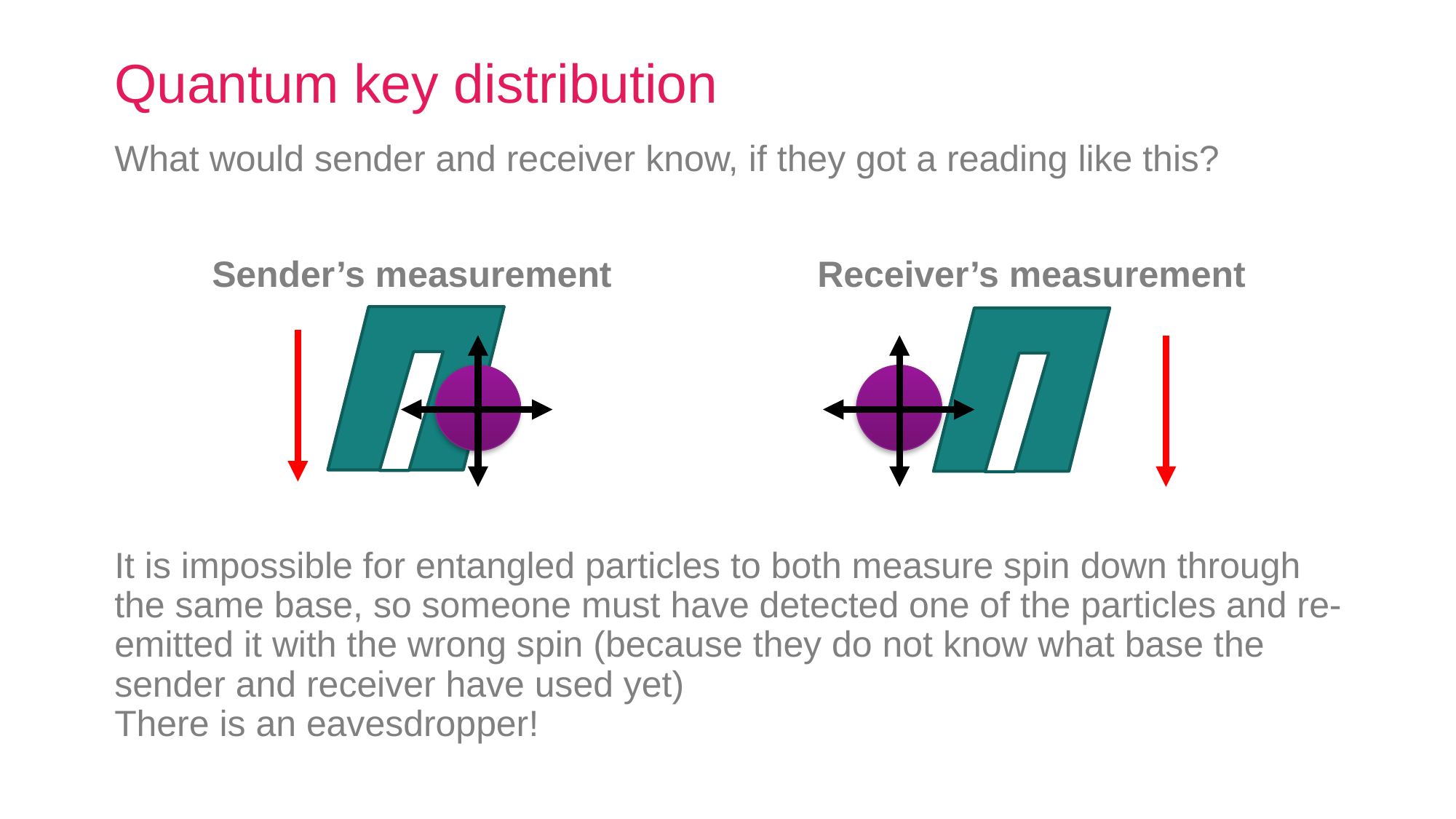

# Quantum key distribution
What would sender and receiver know, if they got a reading like this?
Sender’s measurement
Receiver’s measurement

It is impossible for entangled particles to both measure spin down through the same base, so someone must have detected one of the particles and re-emitted it with the wrong spin (because they do not know what base the sender and receiver have used yet)
There is an eavesdropper!